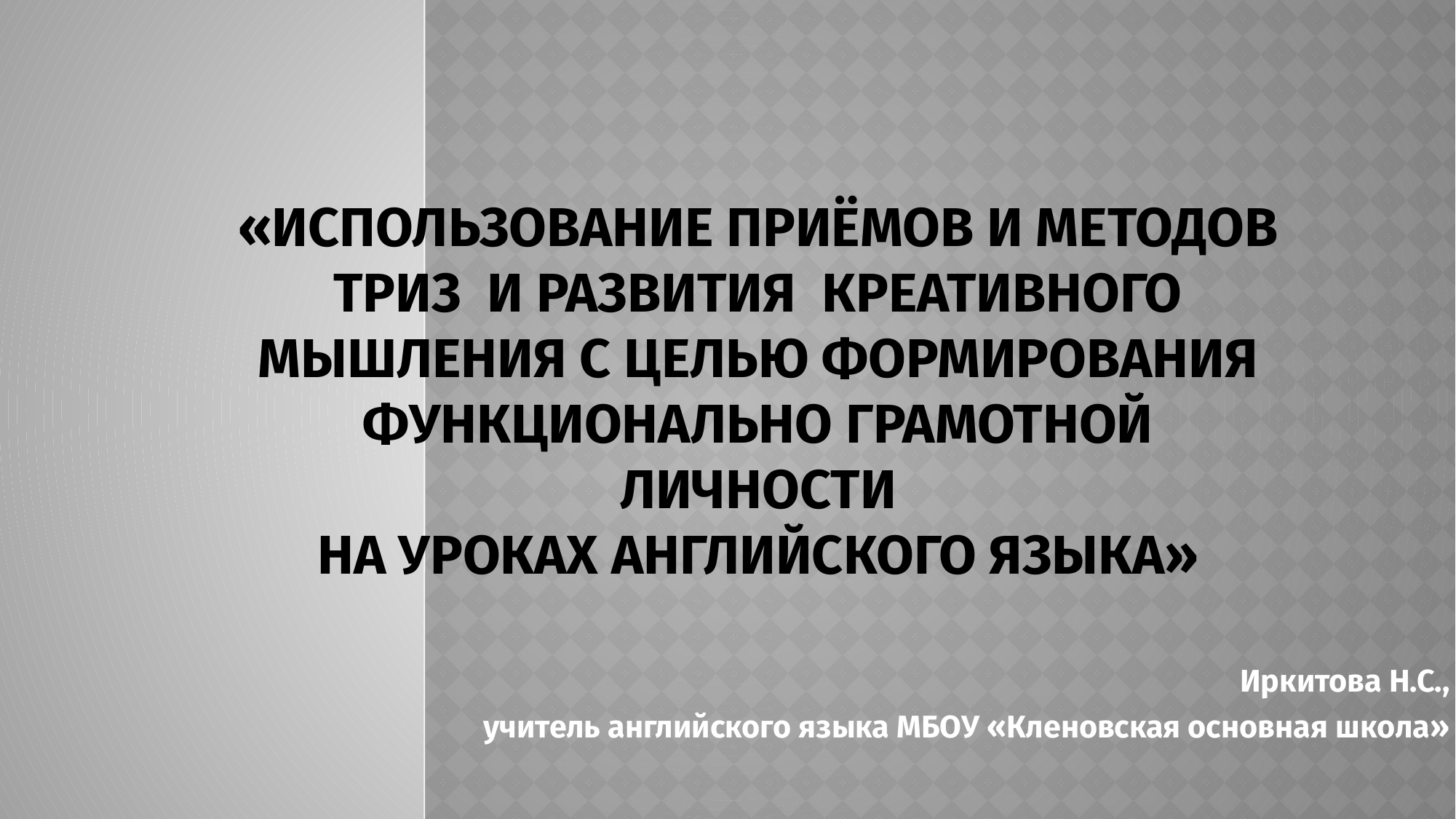

# «Использование приёмов и методов ТРИЗ  и Развития  креативного мышления с целью формирования функционально грамотной личности на уроках английского языка»
Иркитова Н.С.,
 учитель английского языка МБОУ «Кленовская основная школа»